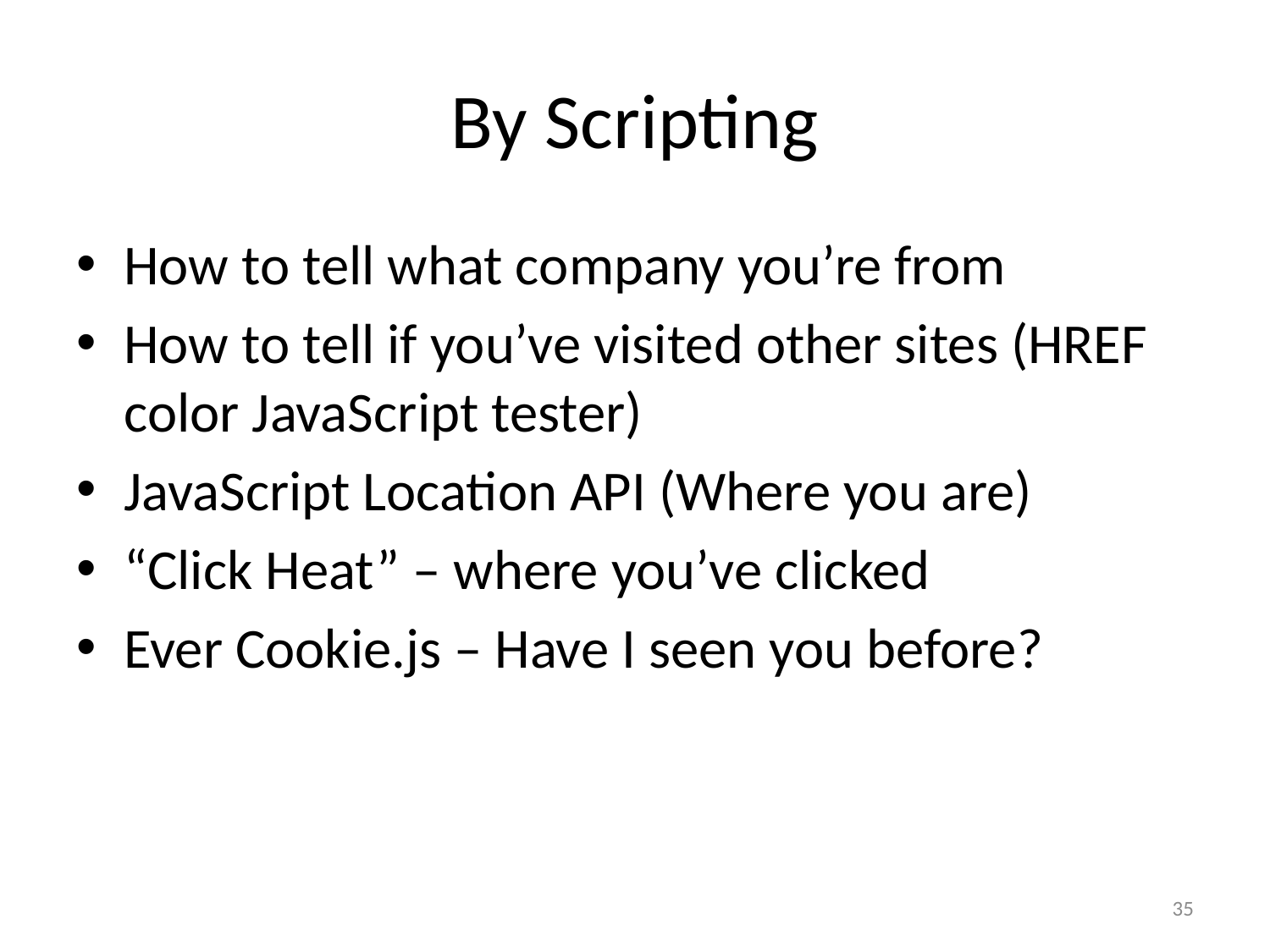

# By Scripting
How to tell what company you’re from
How to tell if you’ve visited other sites (HREF color JavaScript tester)
JavaScript Location API (Where you are)
“Click Heat” – where you’ve clicked
Ever Cookie.js – Have I seen you before?
35